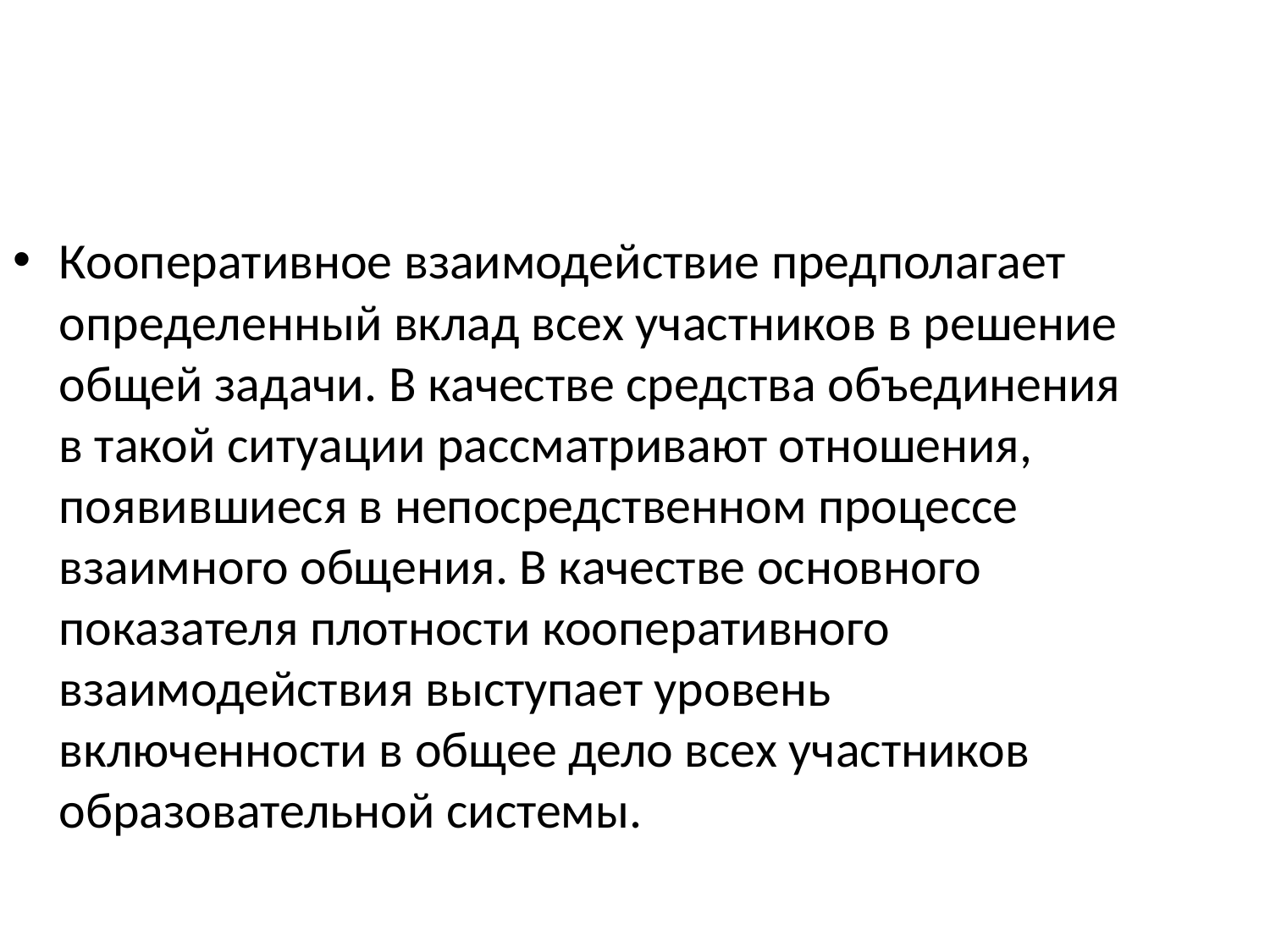

Кооперативное взаимодействие предполагает определенный вклад всех участников в решение общей задачи. В качестве средства объединения в такой ситуации рассматривают отношения, появившиеся в непосредственном процессе взаимного общения. В качестве основного показателя плотности кооперативного взаимодействия выступает уровень включенности в общее дело всех участников образовательной системы.